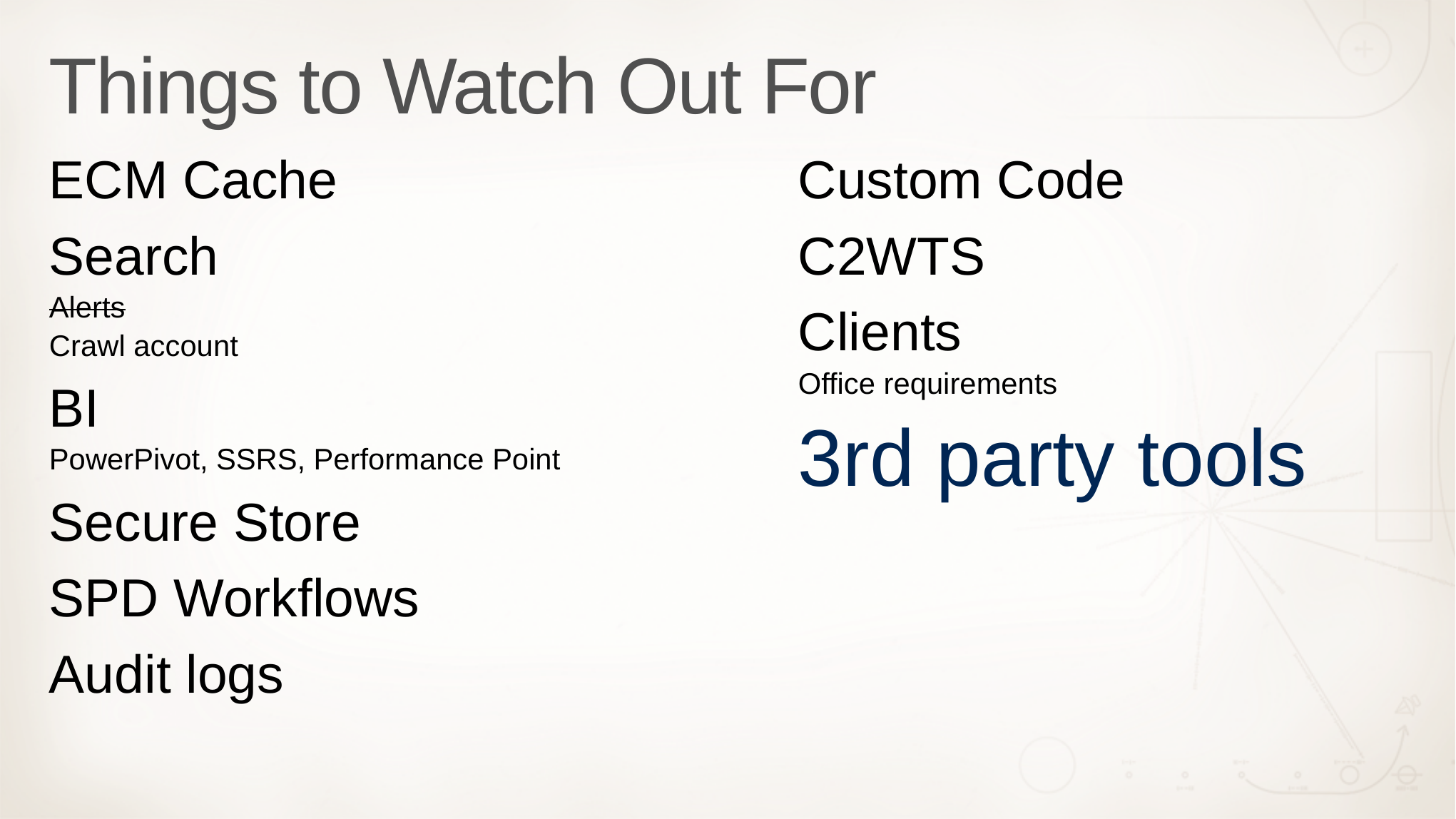

# Things to Watch Out For
ECM Cache
Search
Alerts
Crawl account
BI
PowerPivot, SSRS, Performance Point
Secure Store
SPD Workflows
Audit logs
Custom Code
C2WTS
Clients
Office requirements
3rd party tools